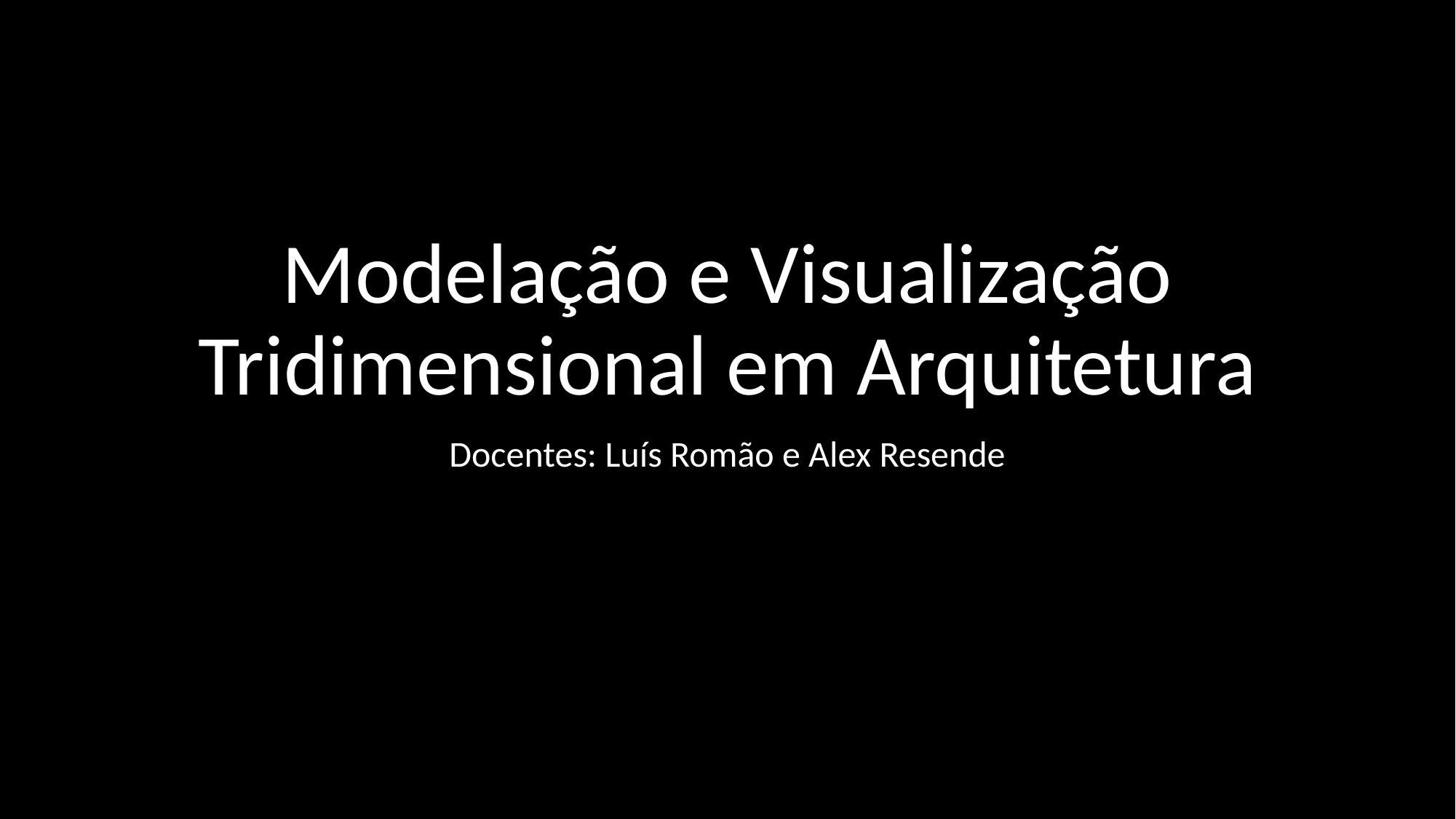

# Modelação e Visualização Tridimensional em Arquitetura
Docentes: Luís Romão e Alex Resende